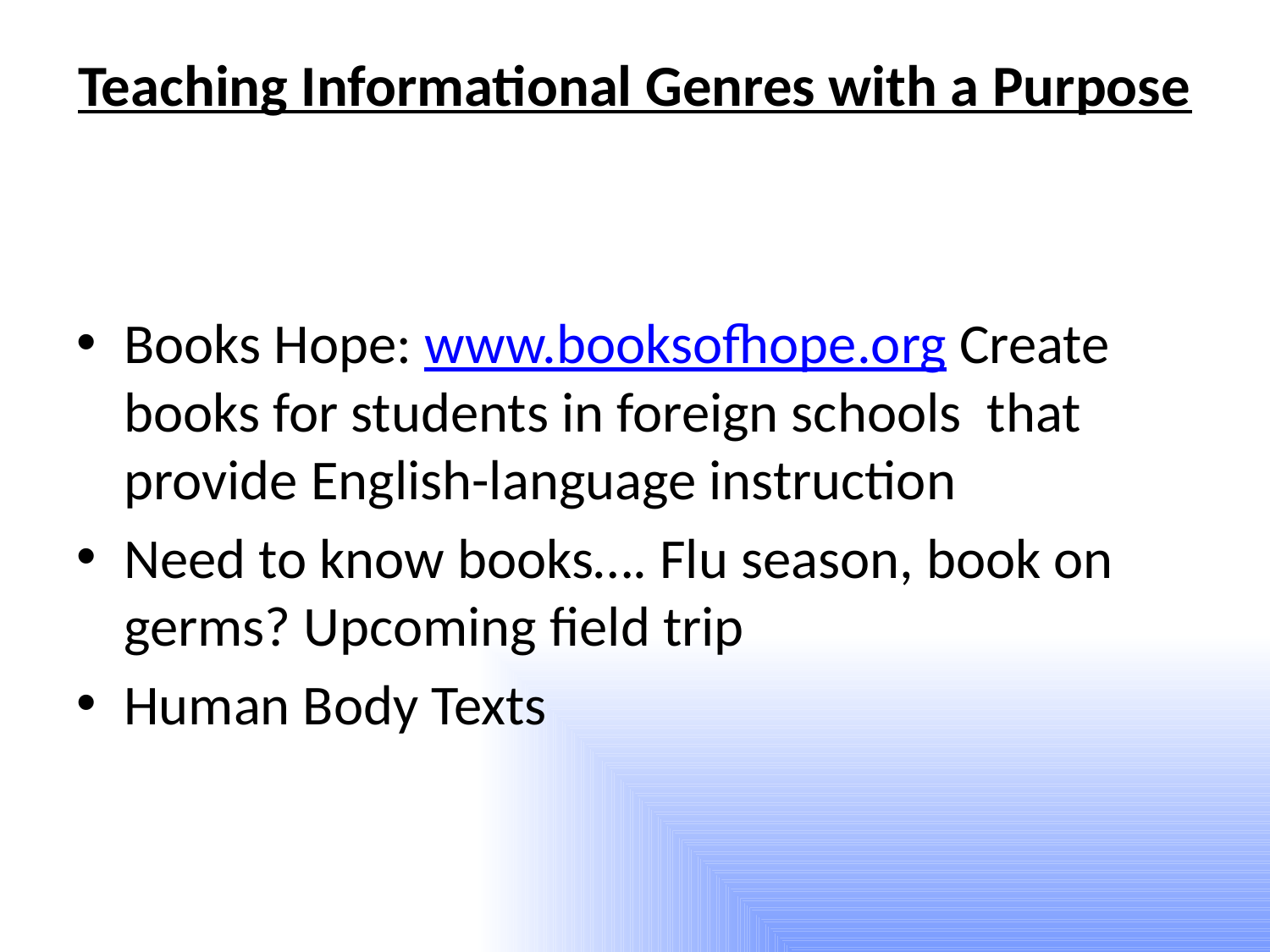

# Teaching Informational Genres with a Purpose

Books Hope: www.booksofhope.org Create books for students in foreign schools  that provide English-language instruction
Need to know books…. Flu season, book on germs? Upcoming field trip
Human Body Texts